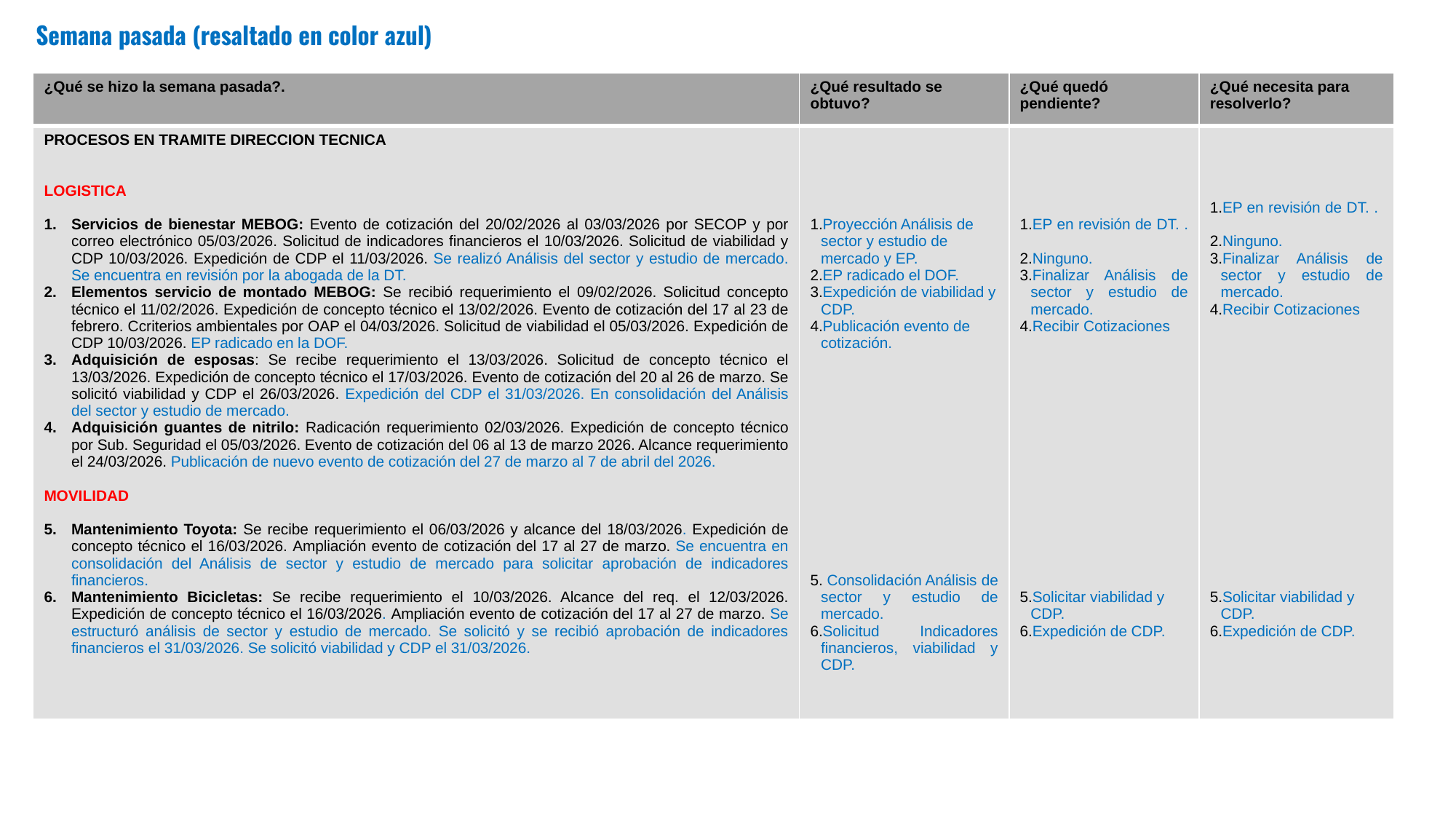

Semana pasada (resaltado en color azul)
| ¿Qué se hizo la semana pasada?. | ¿Qué resultado se obtuvo? | ¿Qué quedó pendiente? | ¿Qué necesita para resolverlo? |
| --- | --- | --- | --- |
| PROCESOS EN TRAMITE DIRECCION TECNICA LOGISTICA Servicios de bienestar MEBOG: Evento de cotización del 20/02/2026 al 03/03/2026 por SECOP y por correo electrónico 05/03/2026. Solicitud de indicadores financieros el 10/03/2026. Solicitud de viabilidad y CDP 10/03/2026. Expedición de CDP el 11/03/2026. Se realizó Análisis del sector y estudio de mercado. Se encuentra en revisión por la abogada de la DT. Elementos servicio de montado MEBOG: Se recibió requerimiento el 09/02/2026. Solicitud concepto técnico el 11/02/2026. Expedición de concepto técnico el 13/02/2026. Evento de cotización del 17 al 23 de febrero. Ccriterios ambientales por OAP el 04/03/2026. Solicitud de viabilidad el 05/03/2026. Expedición de CDP 10/03/2026. EP radicado en la DOF. Adquisición de esposas: Se recibe requerimiento el 13/03/2026. Solicitud de concepto técnico el 13/03/2026. Expedición de concepto técnico el 17/03/2026. Evento de cotización del 20 al 26 de marzo. Se solicitó viabilidad y CDP el 26/03/2026. Expedición del CDP el 31/03/2026. En consolidación del Análisis del sector y estudio de mercado. Adquisición guantes de nitrilo: Radicación requerimiento 02/03/2026. Expedición de concepto técnico por Sub. Seguridad el 05/03/2026. Evento de cotización del 06 al 13 de marzo 2026. Alcance requerimiento el 24/03/2026. Publicación de nuevo evento de cotización del 27 de marzo al 7 de abril del 2026. MOVILIDAD Mantenimiento Toyota: Se recibe requerimiento el 06/03/2026 y alcance del 18/03/2026. Expedición de concepto técnico el 16/03/2026. Ampliación evento de cotización del 17 al 27 de marzo. Se encuentra en consolidación del Análisis de sector y estudio de mercado para solicitar aprobación de indicadores financieros. Mantenimiento Bicicletas: Se recibe requerimiento el 10/03/2026. Alcance del req. el 12/03/2026. Expedición de concepto técnico el 16/03/2026. Ampliación evento de cotización del 17 al 27 de marzo. Se estructuró análisis de sector y estudio de mercado. Se solicitó y se recibió aprobación de indicadores financieros el 31/03/2026. Se solicitó viabilidad y CDP el 31/03/2026. | Proyección Análisis de sector y estudio de mercado y EP. EP radicado el DOF. Expedición de viabilidad y CDP. Publicación evento de cotización. Consolidación Análisis de sector y estudio de mercado. Solicitud Indicadores financieros, viabilidad y CDP. | EP en revisión de DT. . Ninguno. Finalizar Análisis de sector y estudio de mercado. Recibir Cotizaciones Solicitar viabilidad y CDP. Expedición de CDP. | EP en revisión de DT. . Ninguno. Finalizar Análisis de sector y estudio de mercado. Recibir Cotizaciones Solicitar viabilidad y CDP. Expedición de CDP. |